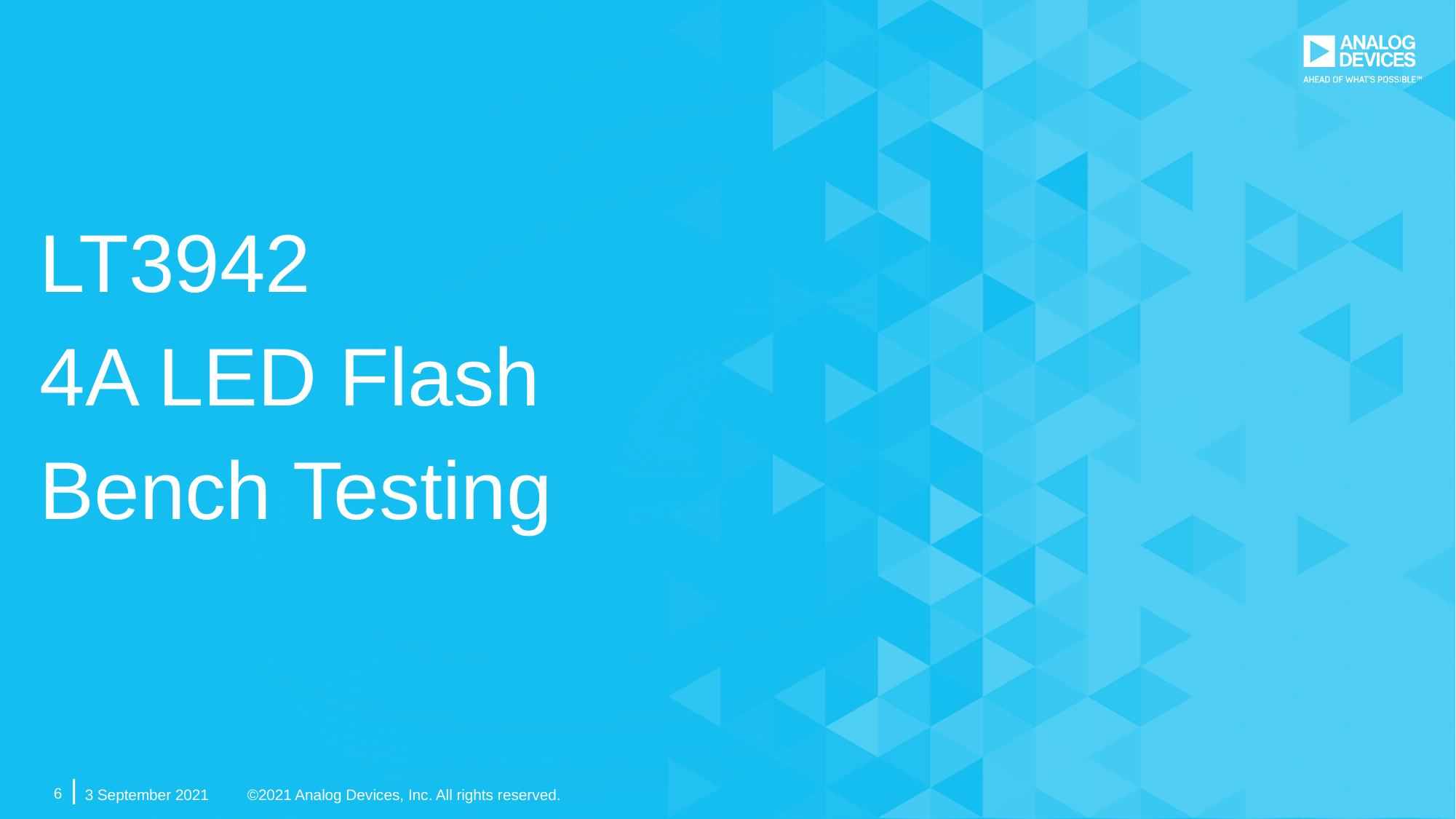

LT3942
4A LED Flash
Bench Testing
6 |
3 September 2021
©2021 Analog Devices, Inc. All rights reserved.